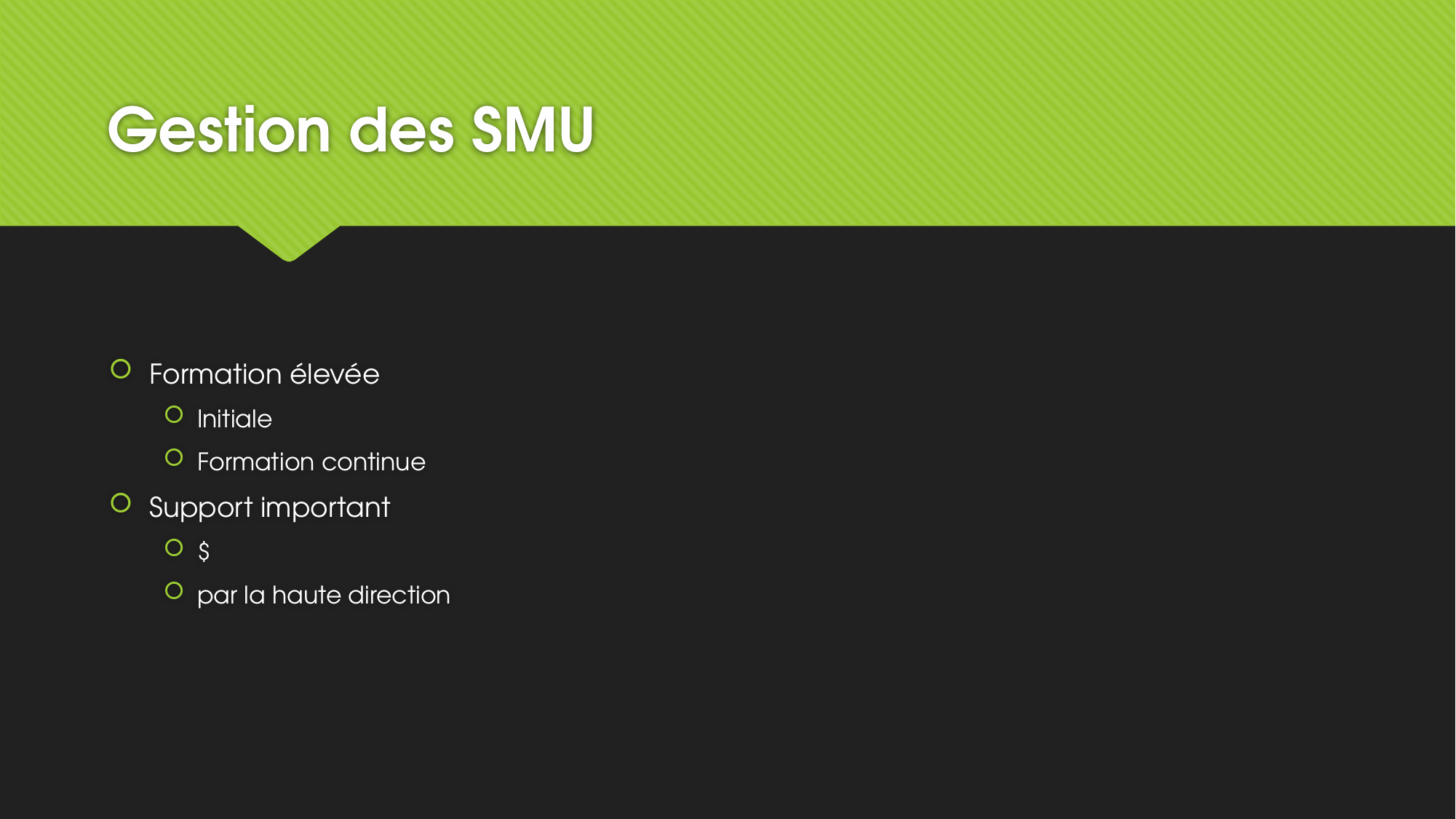

# Gestion des SMU
Formation élevée
Initiale
Formation continue
Support important
$
par la haute direction